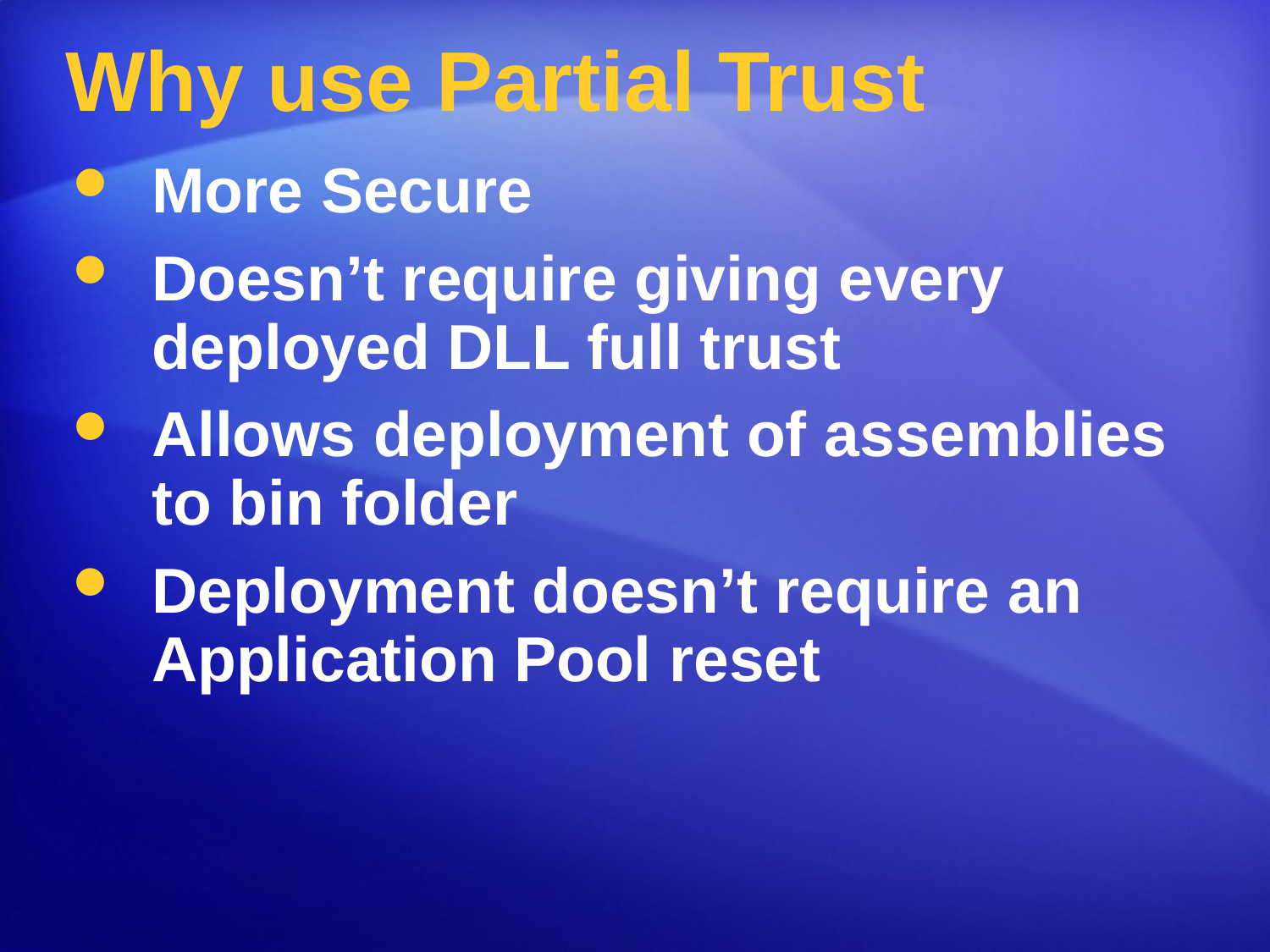

# Why use Partial Trust
More Secure
Doesn’t require giving every deployed DLL full trust
Allows deployment of assemblies to bin folder
Deployment doesn’t require an Application Pool reset